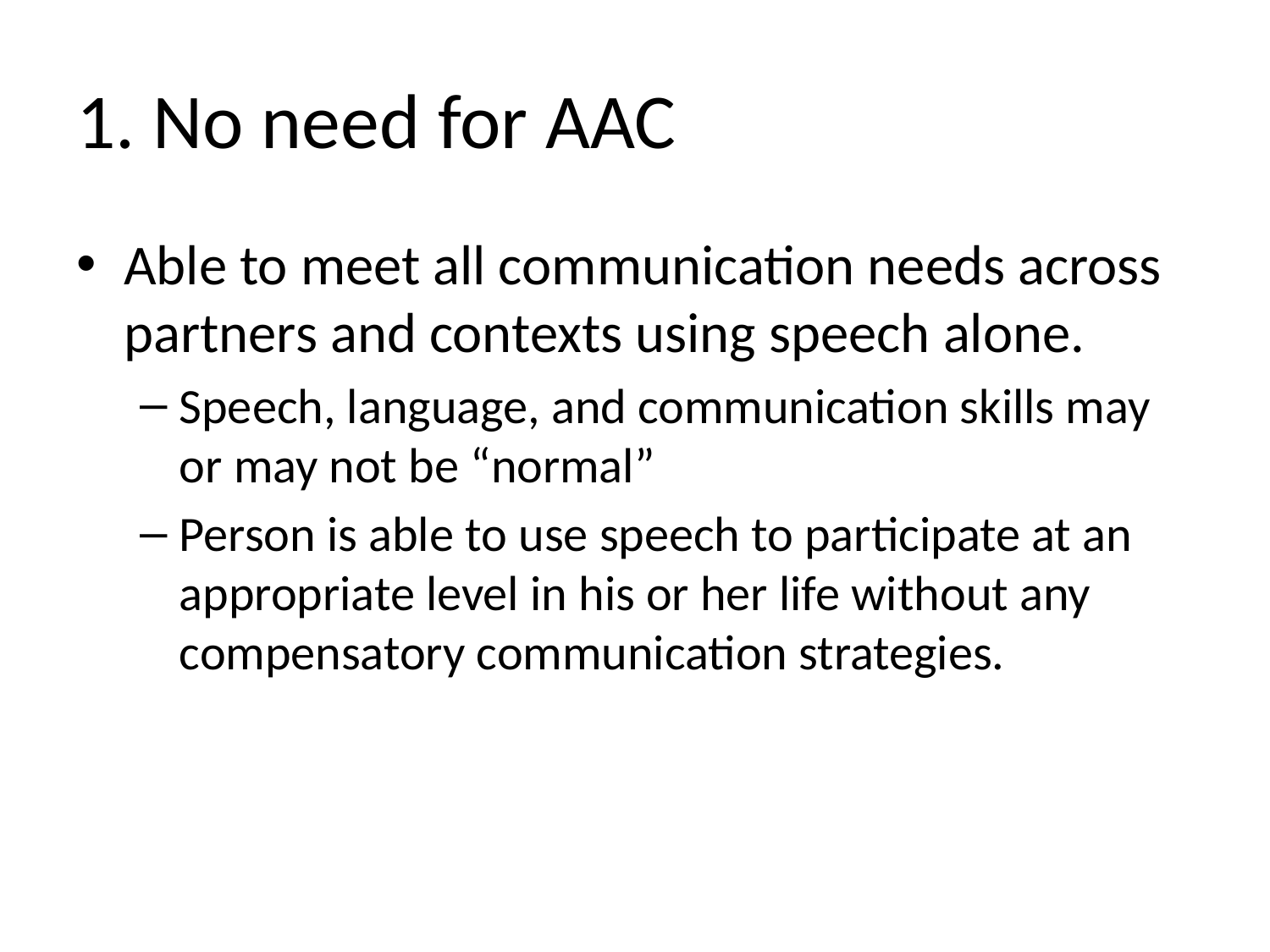

# 1. No need for AAC
Able to meet all communication needs across partners and contexts using speech alone.
Speech, language, and communication skills may or may not be “normal”
Person is able to use speech to participate at an appropriate level in his or her life without any compensatory communication strategies.